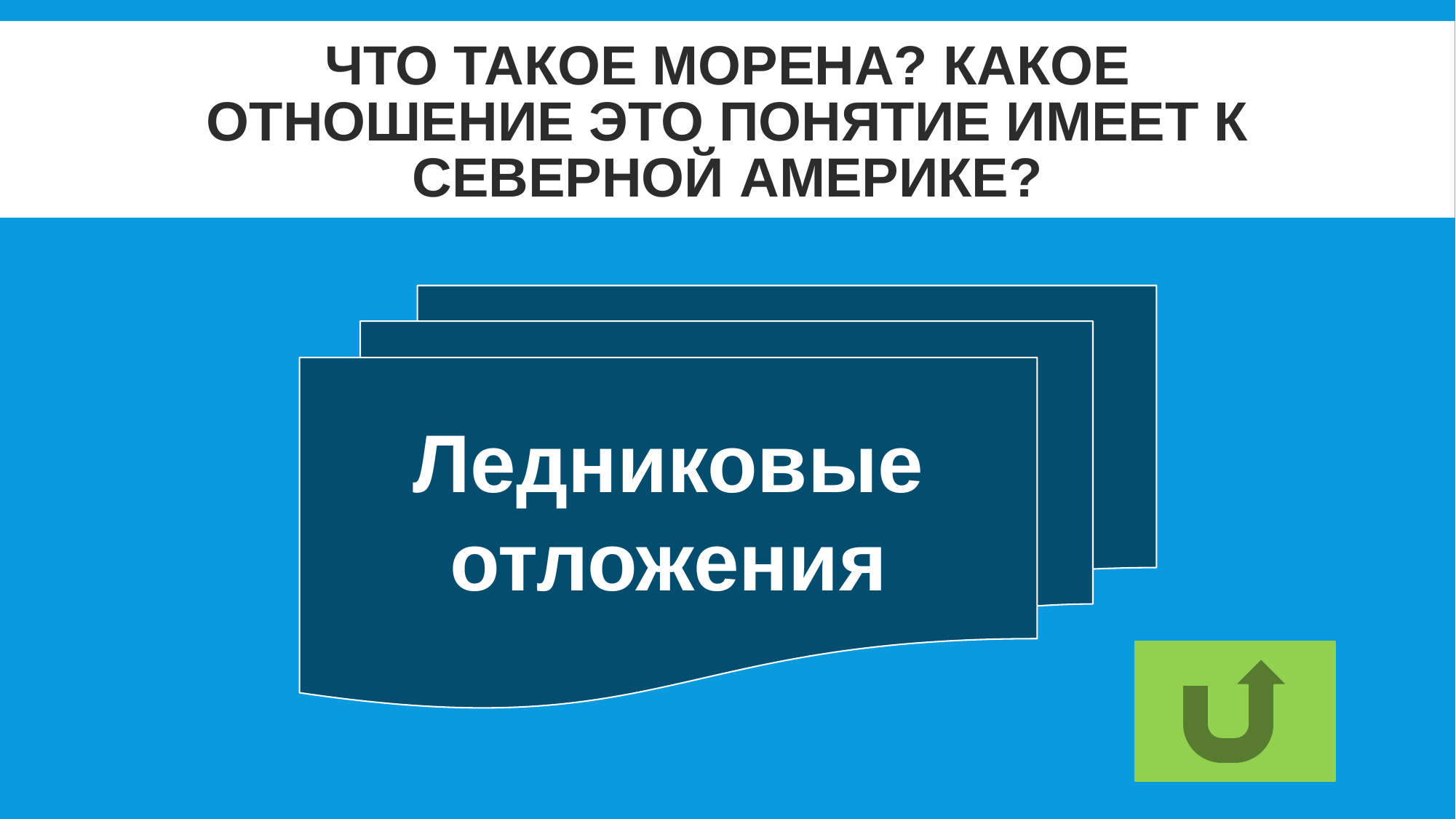

# Что такое морена? Какое отношение это понятие имеет к Северной Америке?

Ледниковые отложения